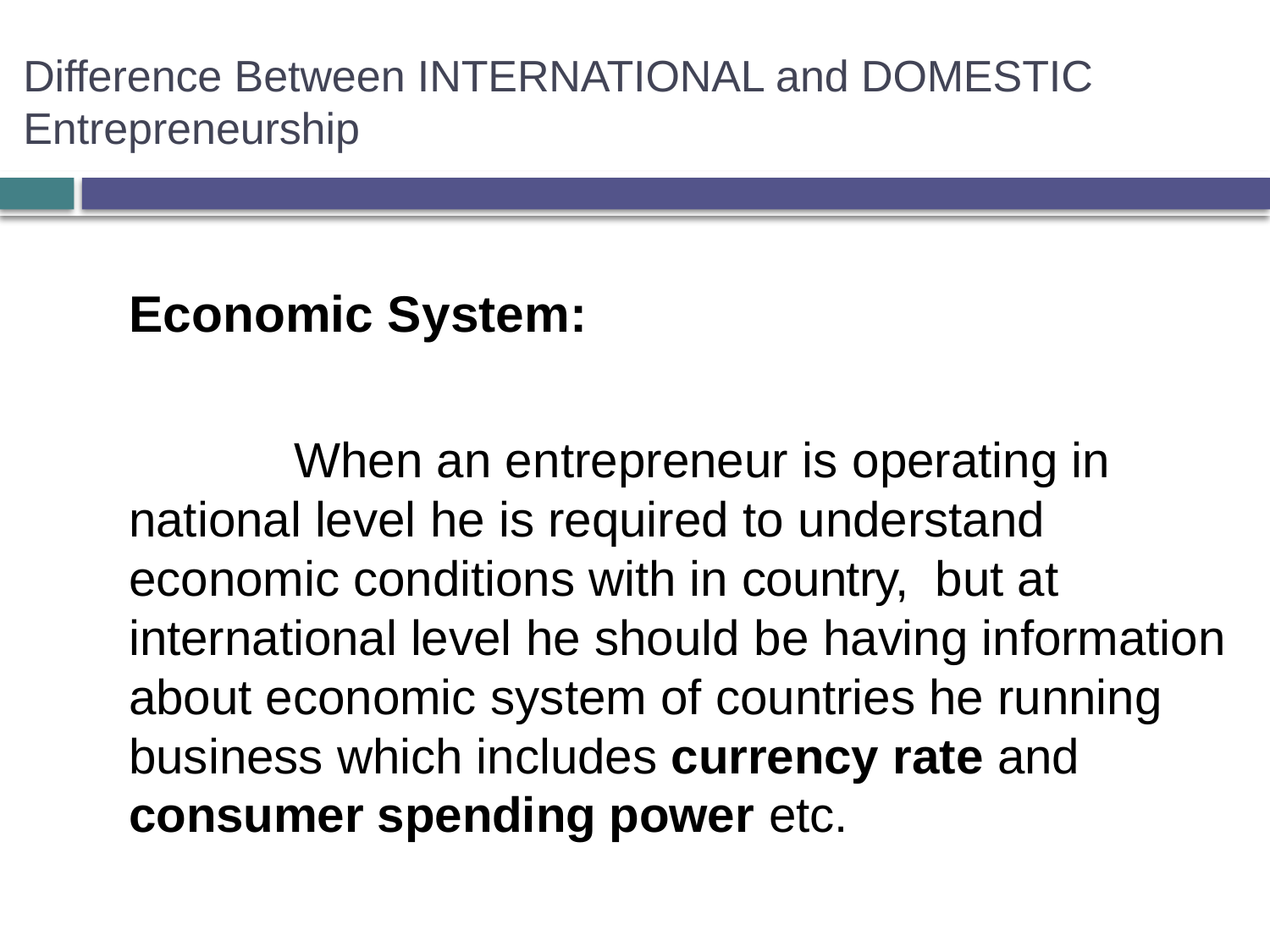

# Difference Between INTERNATIONAL and DOMESTIC Entrepreneurship
Economic System:

            When an entrepreneur is operating in national level he is required to understand economic conditions with in country,  but at international level he should be having information about economic system of countries he running business which includes currency rate and consumer spending power etc.